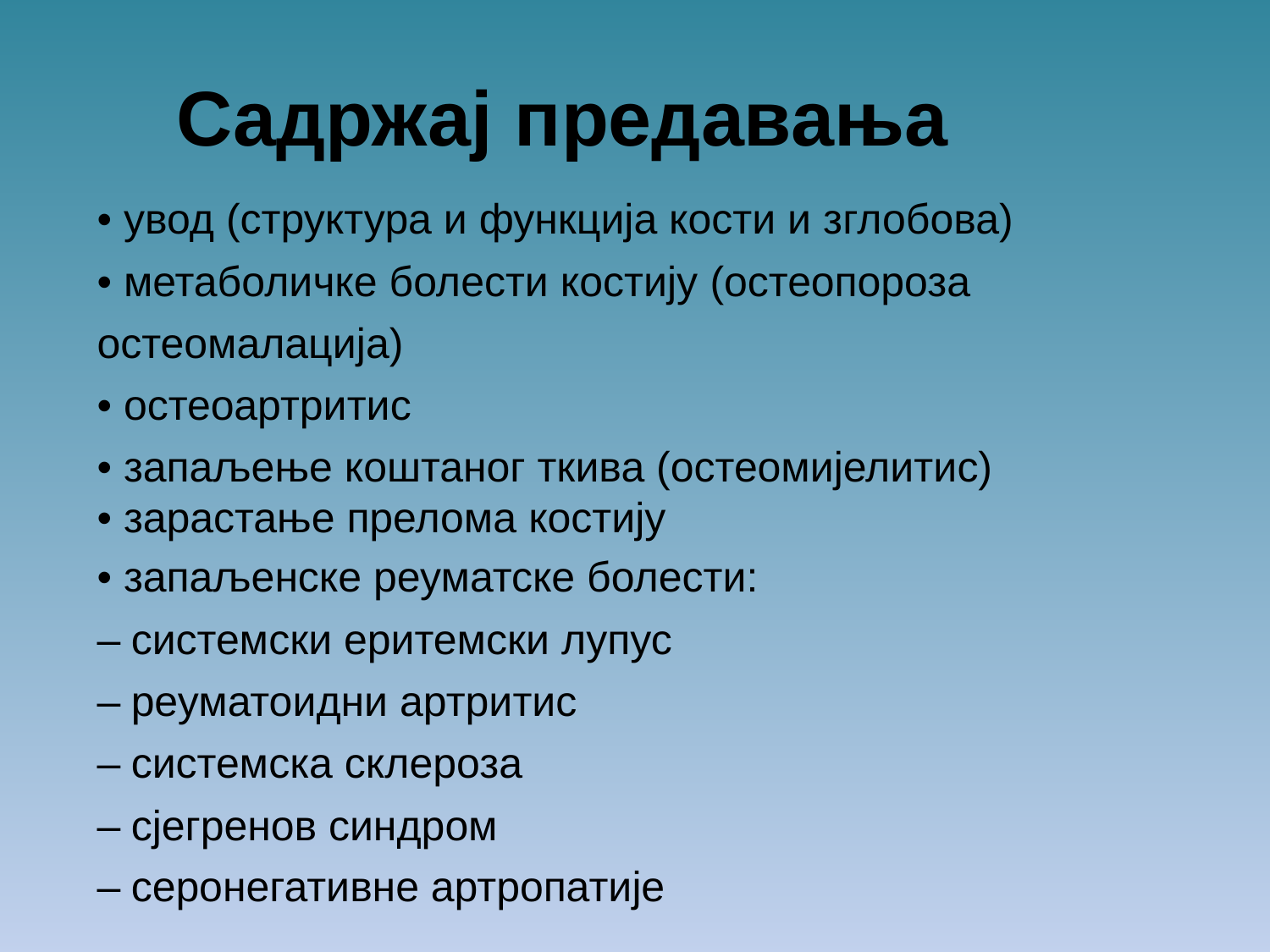

Садржај предавања
• увод (структура и функција кости и зглобова)
• метаболичке болести костију (остеопороза
остеомалација)
• остеоартритис
• запаљење коштаног ткива (остеомијелитис)
• зарастање прелома костију
• запаљенске реуматске болести:
– системски еритемски лупус
– реуматоидни артритис
– системска склероза
– сјегренов синдром
– серонегативне артропатије